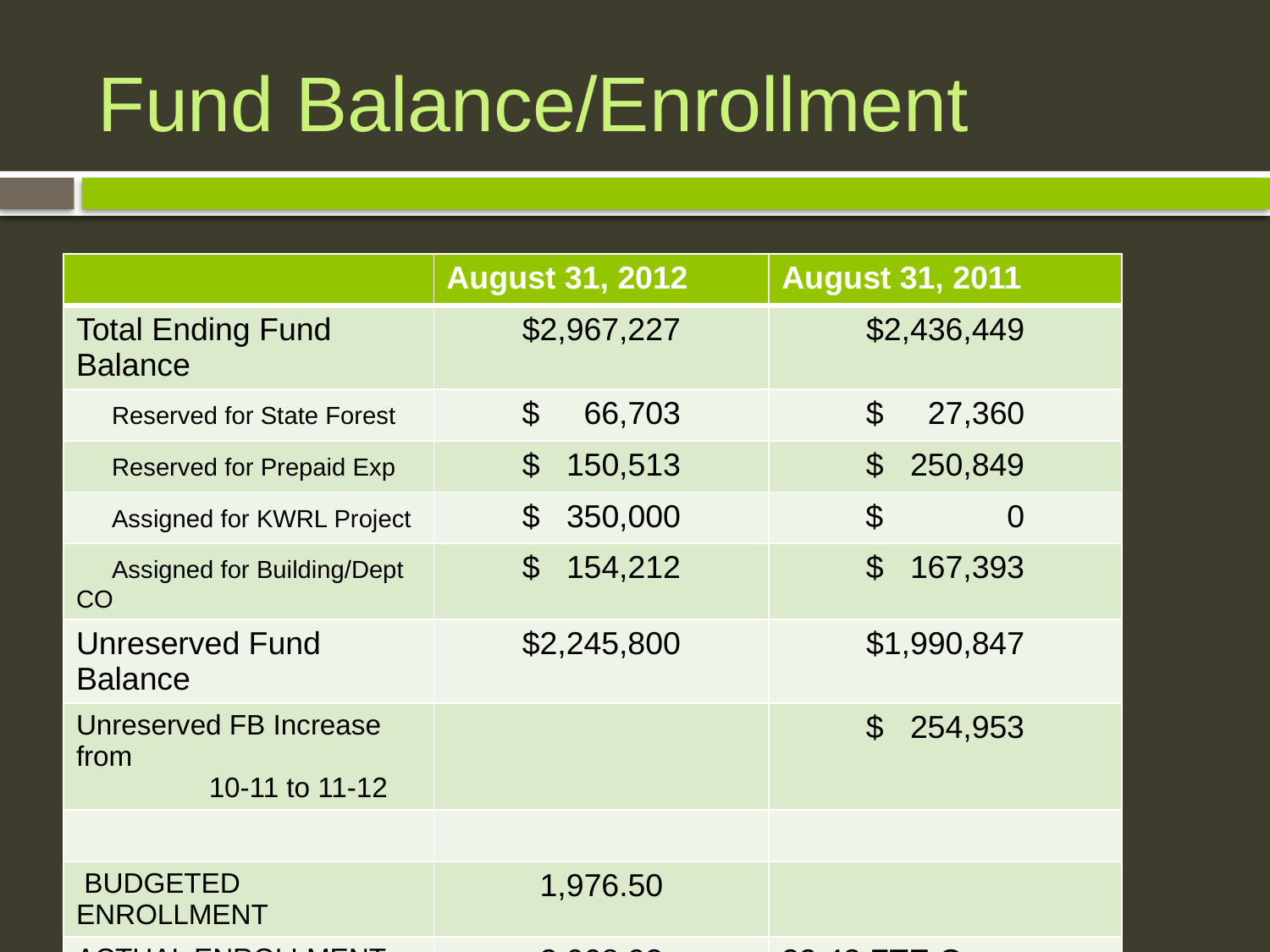

# Fund Balance/Enrollment
|  | August 31, 2012 | August 31, 2011 |
| --- | --- | --- |
| Total Ending Fund Balance | $2,967,227 | $2,436,449 |
| Reserved for State Forest | $ 66,703 | $ 27,360 |
| Reserved for Prepaid Exp | $ 150,513 | $ 250,849 |
| Assigned for KWRL Project | $ 350,000 | $ 0 |
| Assigned for Building/Dept CO | $ 154,212 | $ 167,393 |
| Unreserved Fund Balance | $2,245,800 | $1,990,847 |
| Unreserved FB Increase from 10-11 to 11-12 |  | $ 254,953 |
|  |  |  |
| BUDGETED ENROLLMENT | 1,976.50 |  |
| ACTUAL ENROLLMENT | 2,008.93 | 32.43 FTE Over Budget |